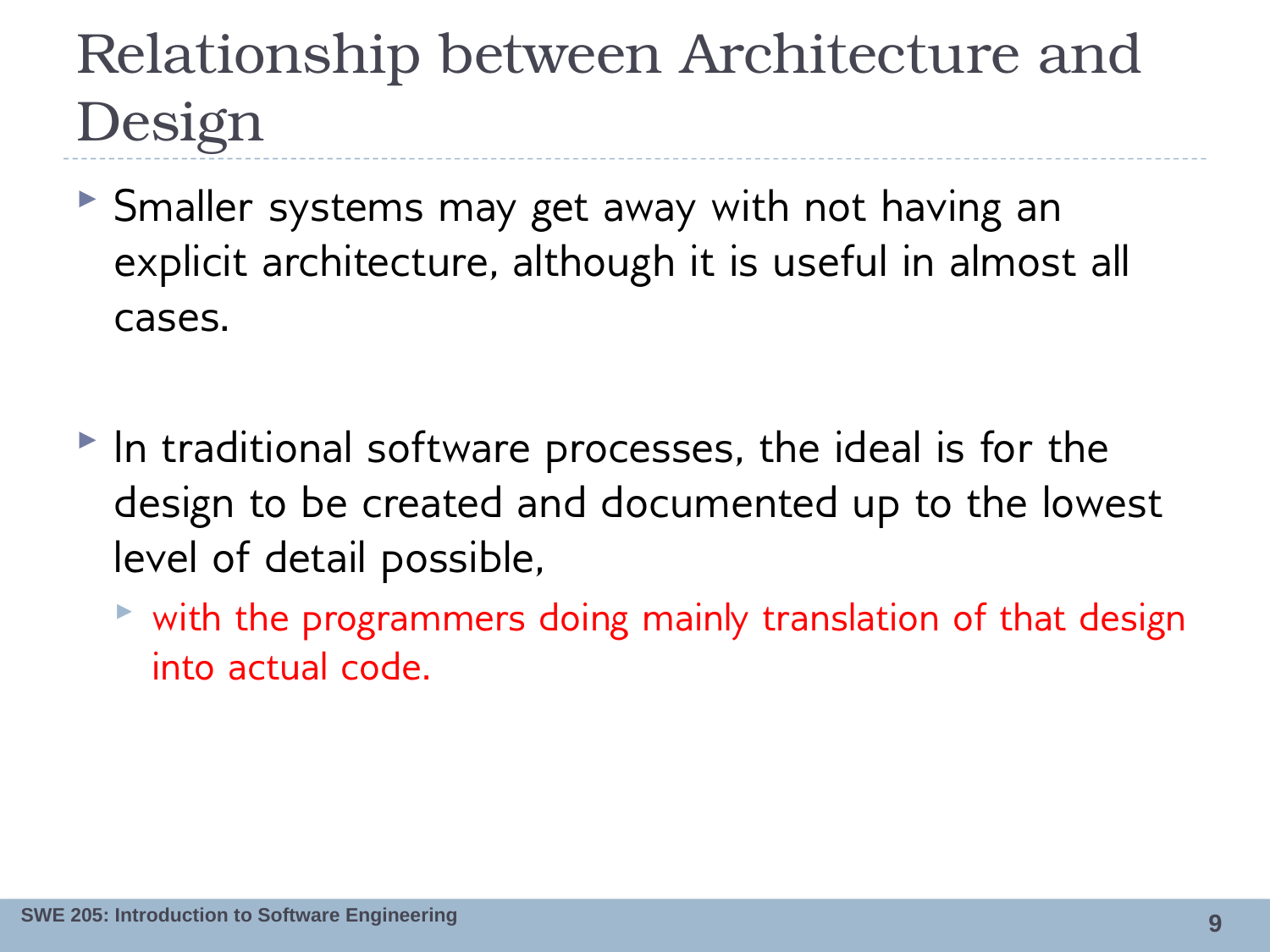

# Relationship between Architecture and Design
Smaller systems may get away with not having an explicit architecture, although it is useful in almost all cases.

In traditional software processes, the ideal is for the design to be created and documented up to the lowest level of detail possible,
with the programmers doing mainly translation of that design into actual code.
9